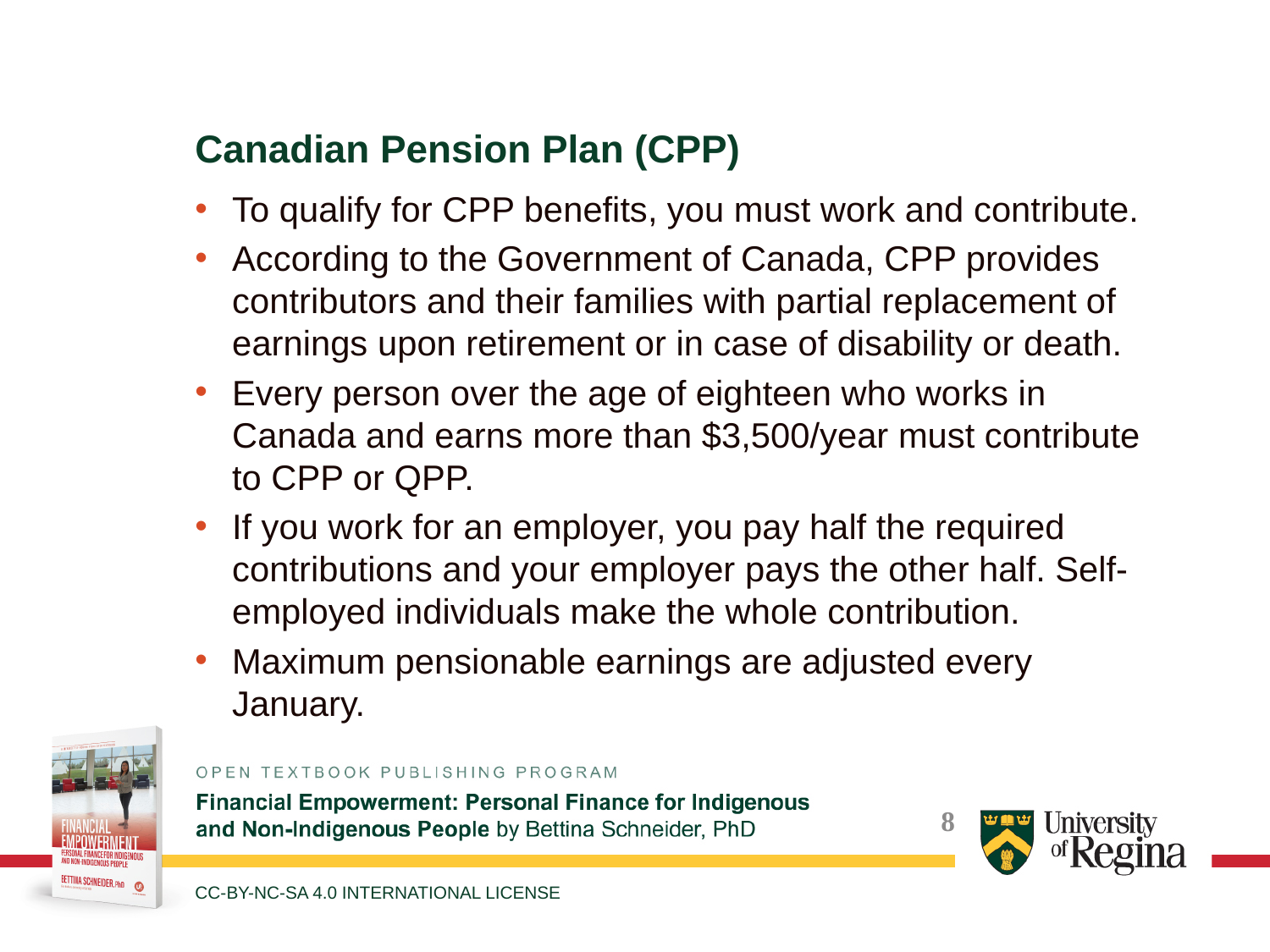

Canadian Pension Plan (CPP)
To qualify for CPP benefits, you must work and contribute.
According to the Government of Canada, CPP provides contributors and their families with partial replacement of earnings upon retirement or in case of disability or death.
Every person over the age of eighteen who works in Canada and earns more than $3,500/year must contribute to CPP or QPP.
If you work for an employer, you pay half the required contributions and your employer pays the other half. Self-employed individuals make the whole contribution.
Maximum pensionable earnings are adjusted every January.
CC-BY-NC-SA 4.0 INTERNATIONAL LICENSE